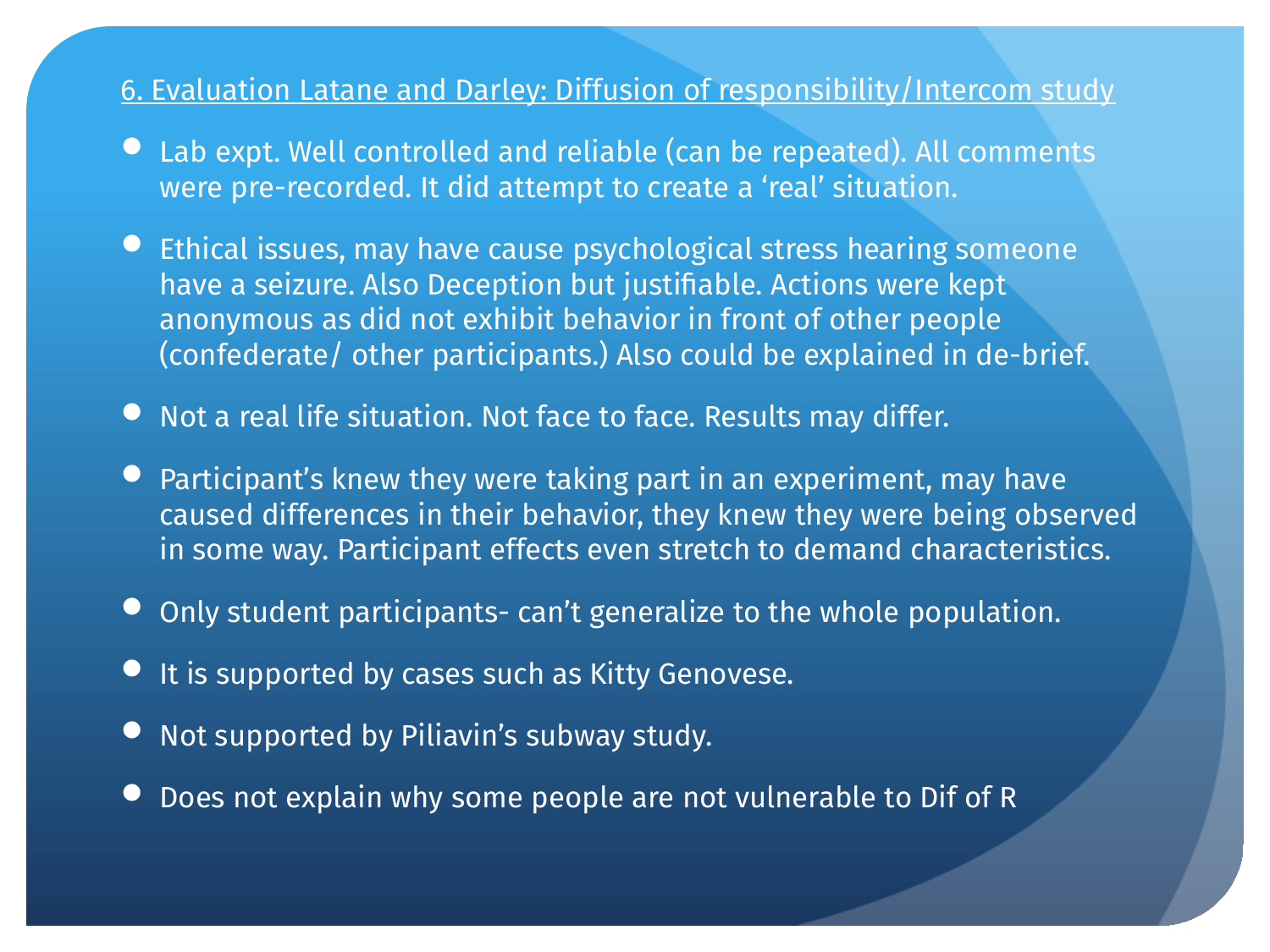

6. Evaluation Latane and Darley: Diffusion of responsibility/Intercom study
Lab expt. Well controlled and reliable (can be repeated). All comments were pre-recorded. It did attempt to create a ‘real’ situation.
Ethical issues, may have cause psychological stress hearing someone have a seizure. Also Deception but justifiable. Actions were kept anonymous as did not exhibit behavior in front of other people (confederate/ other participants.) Also could be explained in de-brief.
Not a real life situation. Not face to face. Results may differ.
Participant’s knew they were taking part in an experiment, may have caused differences in their behavior, they knew they were being observed in some way. Participant effects even stretch to demand characteristics.
Only student participants- can’t generalize to the whole population.
It is supported by cases such as Kitty Genovese.
Not supported by Piliavin’s subway study.
Does not explain why some people are not vulnerable to Dif of R